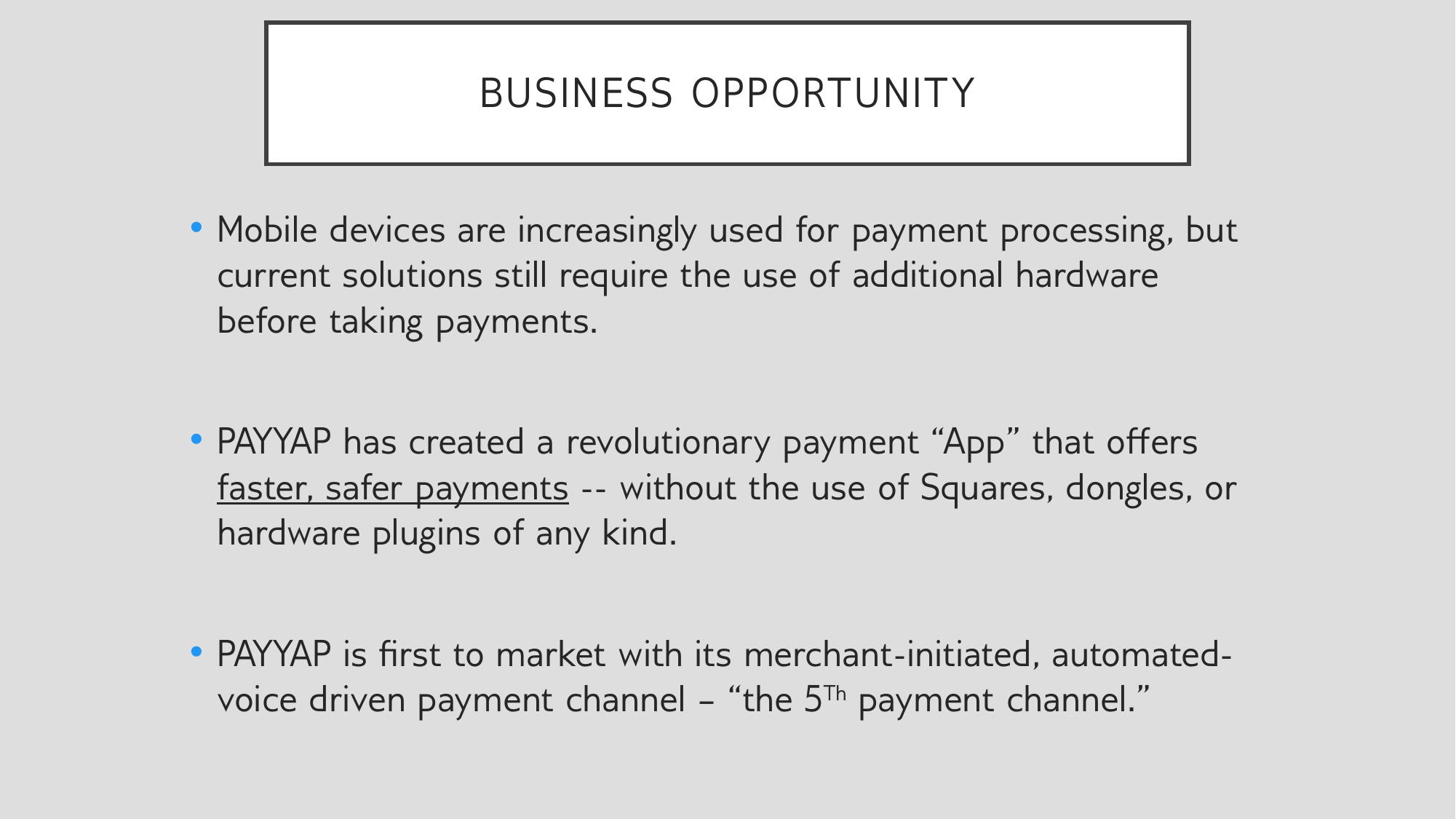

# Business opportunity
Mobile devices are increasingly used for payment processing, but current solutions still require the use of additional hardware before taking payments.

PAYYAP has created a revolutionary payment “App” that offers faster, safer payments -- without the use of Squares, dongles, or hardware plugins of any kind.

PAYYAP is first to market with its merchant-initiated, automated-voice driven payment channel – “the 5Th payment channel.”